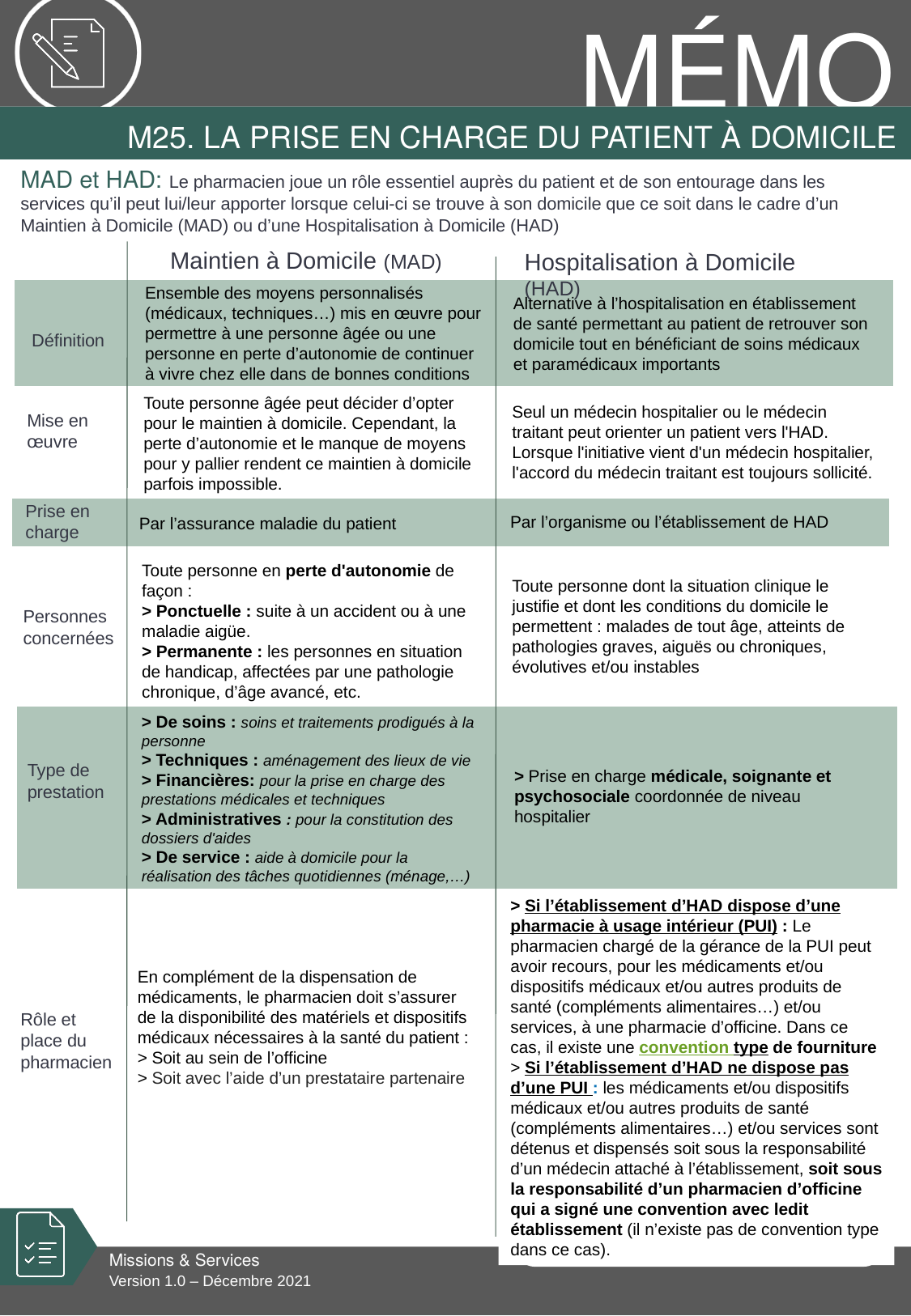

# M25. La prise en charge du patient à DOMICILE
MAD et HAD: Le pharmacien joue un rôle essentiel auprès du patient et de son entourage dans les services qu’il peut lui/leur apporter lorsque celui-ci se trouve à son domicile que ce soit dans le cadre d’un Maintien à Domicile (MAD) ou d’une Hospitalisation à Domicile (HAD)
Maintien à Domicile (MAD)
Hospitalisation à Domicile (HAD)
Ensemble des moyens personnalisés (médicaux, techniques…) mis en œuvre pour permettre à une personne âgée ou une personne en perte d’autonomie de continuer à vivre chez elle dans de bonnes conditions

Alternative à l’hospitalisation en établissement de santé permettant au patient de retrouver son domicile tout en bénéficiant de soins médicaux et paramédicaux importants
Définition
Toute personne âgée peut décider d’opter pour le maintien à domicile. Cependant, la perte d’autonomie et le manque de moyens pour y pallier rendent ce maintien à domicile parfois impossible.
Seul un médecin hospitalier ou le médecin traitant peut orienter un patient vers l'HAD. Lorsque l'initiative vient d'un médecin hospitalier, l'accord du médecin traitant est toujours sollicité.
Mise en œuvre
Prise en charge

Par l’organisme ou l’établissement de HAD
Par l’assurance maladie du patient
Toute personne en perte d'autonomie de façon :
> Ponctuelle : suite à un accident ou à une maladie aigüe.
> Permanente : les personnes en situation de handicap, affectées par une pathologie chronique, d’âge avancé, etc.
Toute personne dont la situation clinique le justifie et dont les conditions du domicile le permettent : malades de tout âge, atteints de pathologies graves, aiguës ou chroniques, évolutives et/ou instables
Personnes concernées
> De soins : soins et traitements prodigués à la personne
> Techniques : aménagement des lieux de vie
> Financières: pour la prise en charge des prestations médicales et techniques
> Administratives : pour la constitution des dossiers d'aides
> De service : aide à domicile pour la réalisation des tâches quotidiennes (ménage,…)

Type de prestation
> Prise en charge médicale, soignante et psychosociale coordonnée de niveau hospitalier
> Si l’établissement d’HAD dispose d’une pharmacie à usage intérieur (PUI) : Le pharmacien chargé de la gérance de la PUI peut avoir recours, pour les médicaments et/ou dispositifs médicaux et/ou autres produits de santé (compléments alimentaires…) et/ou services, à une pharmacie d’officine. Dans ce cas, il existe une convention type de fourniture
> Si l’établissement d’HAD ne dispose pas d’une PUI : les médicaments et/ou dispositifs médicaux et/ou autres produits de santé (compléments alimentaires…) et/ou services sont détenus et dispensés soit sous la responsabilité d’un médecin attaché à l’établissement, soit sous la responsabilité d’un pharmacien d’officine qui a signé une convention avec ledit établissement (il n’existe pas de convention type dans ce cas).
En complément de la dispensation de médicaments, le pharmacien doit s’assurer de la disponibilité des matériels et dispositifs médicaux nécessaires à la santé du patient :
> Soit au sein de l’officine
> Soit avec l’aide d’un prestataire partenaire
Rôle et place du pharmacien